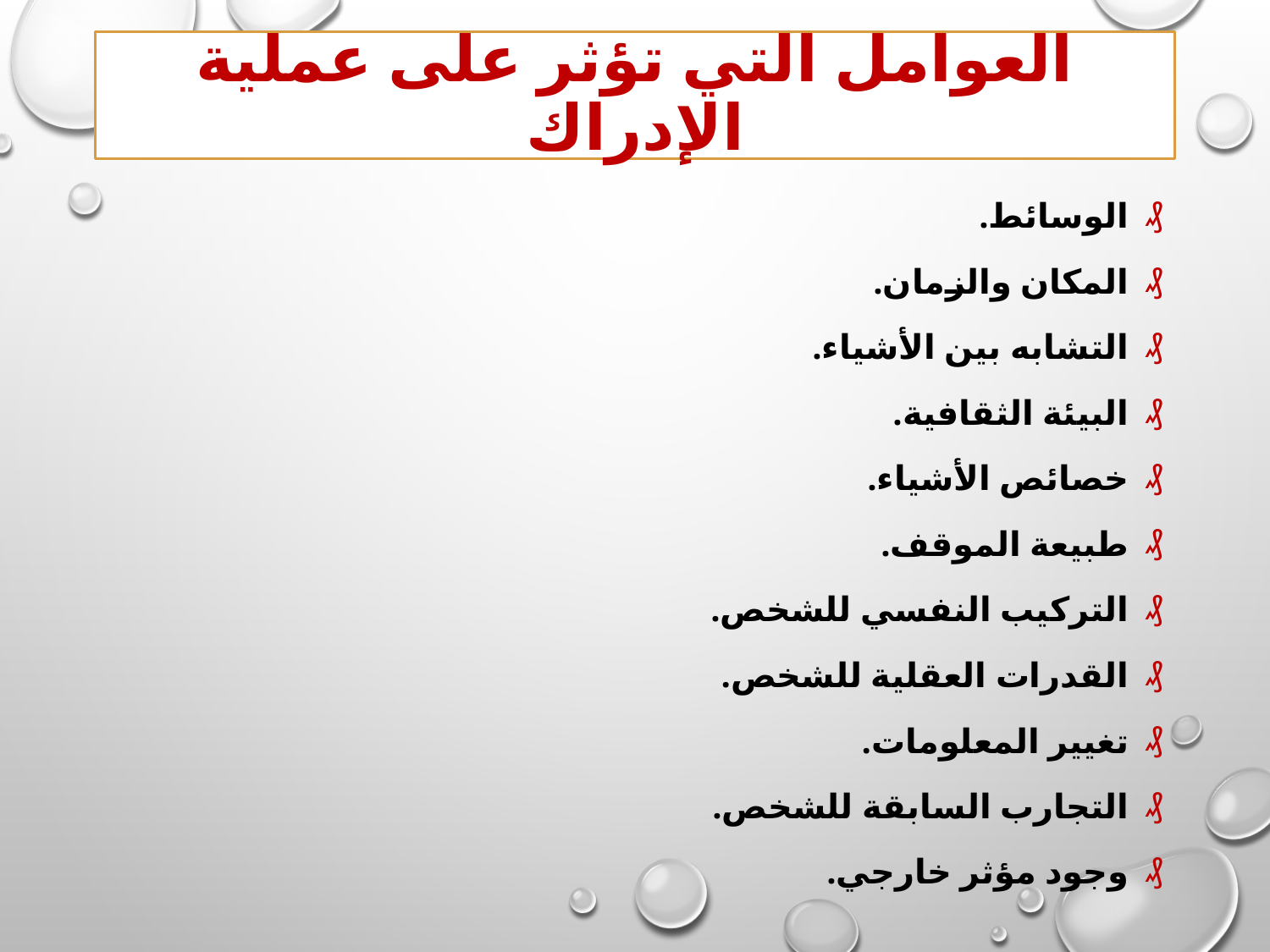

# العوامل التي تؤثر على عملية الإدراك
الوسائط.
المكان والزمان.
التشابه بين الأشياء.
البيئة الثقافية.
خصائص الأشياء.
طبيعة الموقف.
التركيب النفسي للشخص.
القدرات العقلية للشخص.
تغيير المعلومات.
التجارب السابقة للشخص.
وجود مؤثر خارجي.